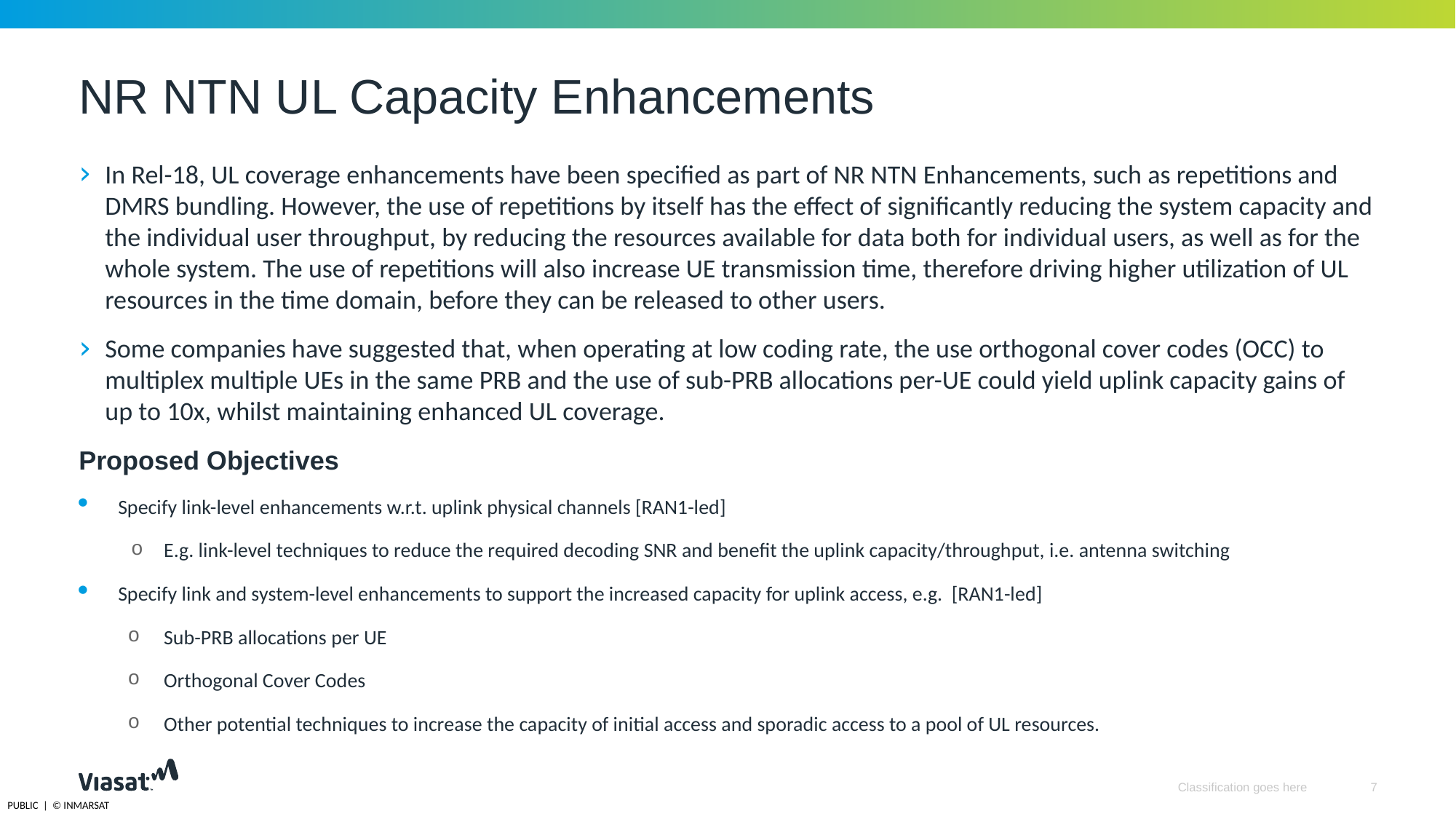

# NR NTN UL Capacity Enhancements
In Rel-18, UL coverage enhancements have been specified as part of NR NTN Enhancements, such as repetitions and DMRS bundling. However, the use of repetitions by itself has the effect of significantly reducing the system capacity and the individual user throughput, by reducing the resources available for data both for individual users, as well as for the whole system. The use of repetitions will also increase UE transmission time, therefore driving higher utilization of UL resources in the time domain, before they can be released to other users.
Some companies have suggested that, when operating at low coding rate, the use orthogonal cover codes (OCC) to multiplex multiple UEs in the same PRB and the use of sub-PRB allocations per-UE could yield uplink capacity gains of up to 10x, whilst maintaining enhanced UL coverage.
Proposed Objectives
Specify link-level enhancements w.r.t. uplink physical channels [RAN1-led]
E.g. link-level techniques to reduce the required decoding SNR and benefit the uplink capacity/throughput, i.e. antenna switching
Specify link and system-level enhancements to support the increased capacity for uplink access, e.g.  [RAN1-led]
Sub-PRB allocations per UE
Orthogonal Cover Codes
Other potential techniques to increase the capacity of initial access and sporadic access to a pool of UL resources.
Classification goes here
7